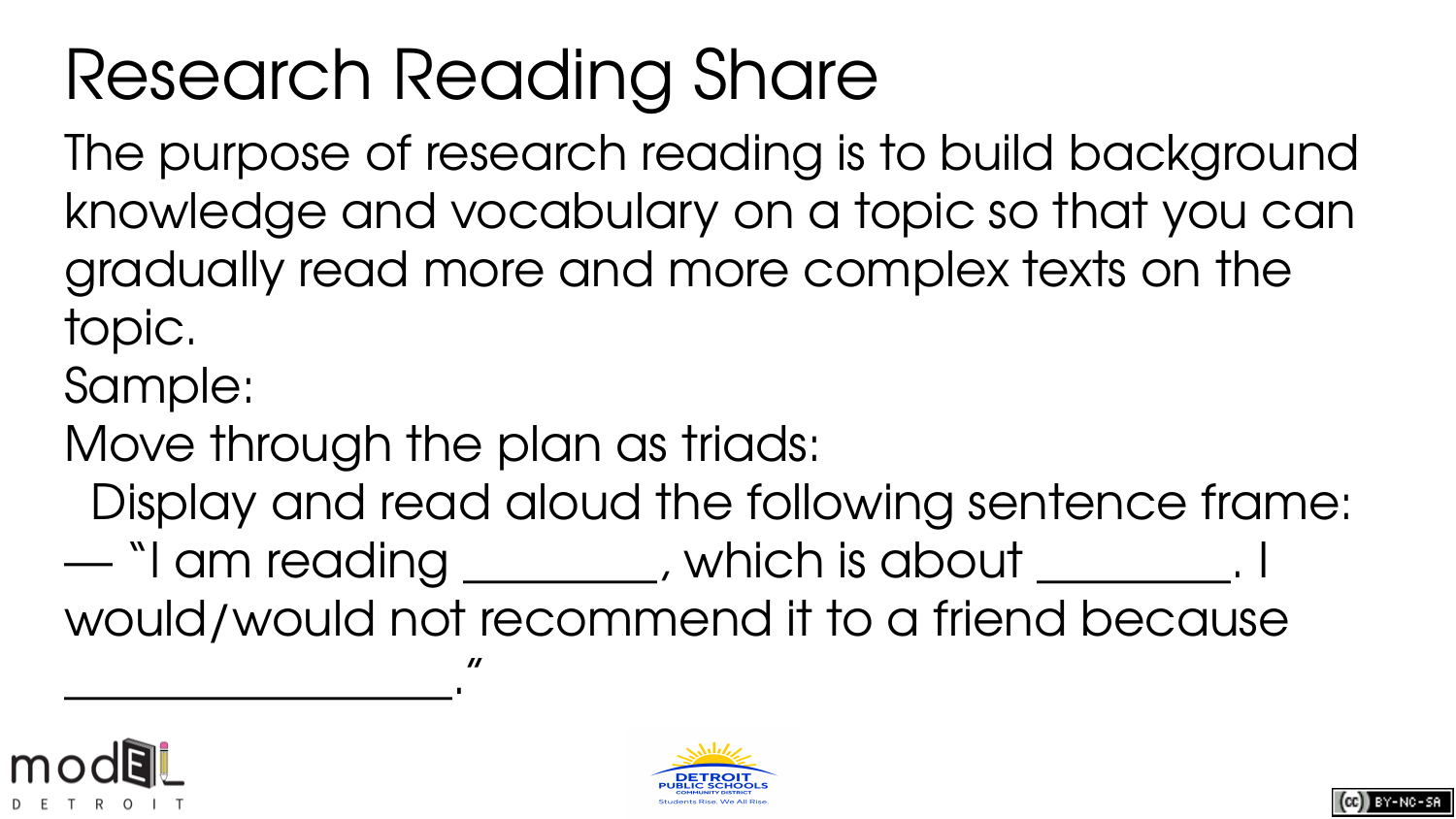

# Research Reading Share
The purpose of research reading is to build background knowledge and vocabulary on a topic so that you can gradually read more and more complex texts on the topic.
Sample:
Move through the plan as triads:
  Display and read aloud the following sentence frame: — “I am reading ________, which is about ________. I would/would not recommend it to a friend because ________________.”